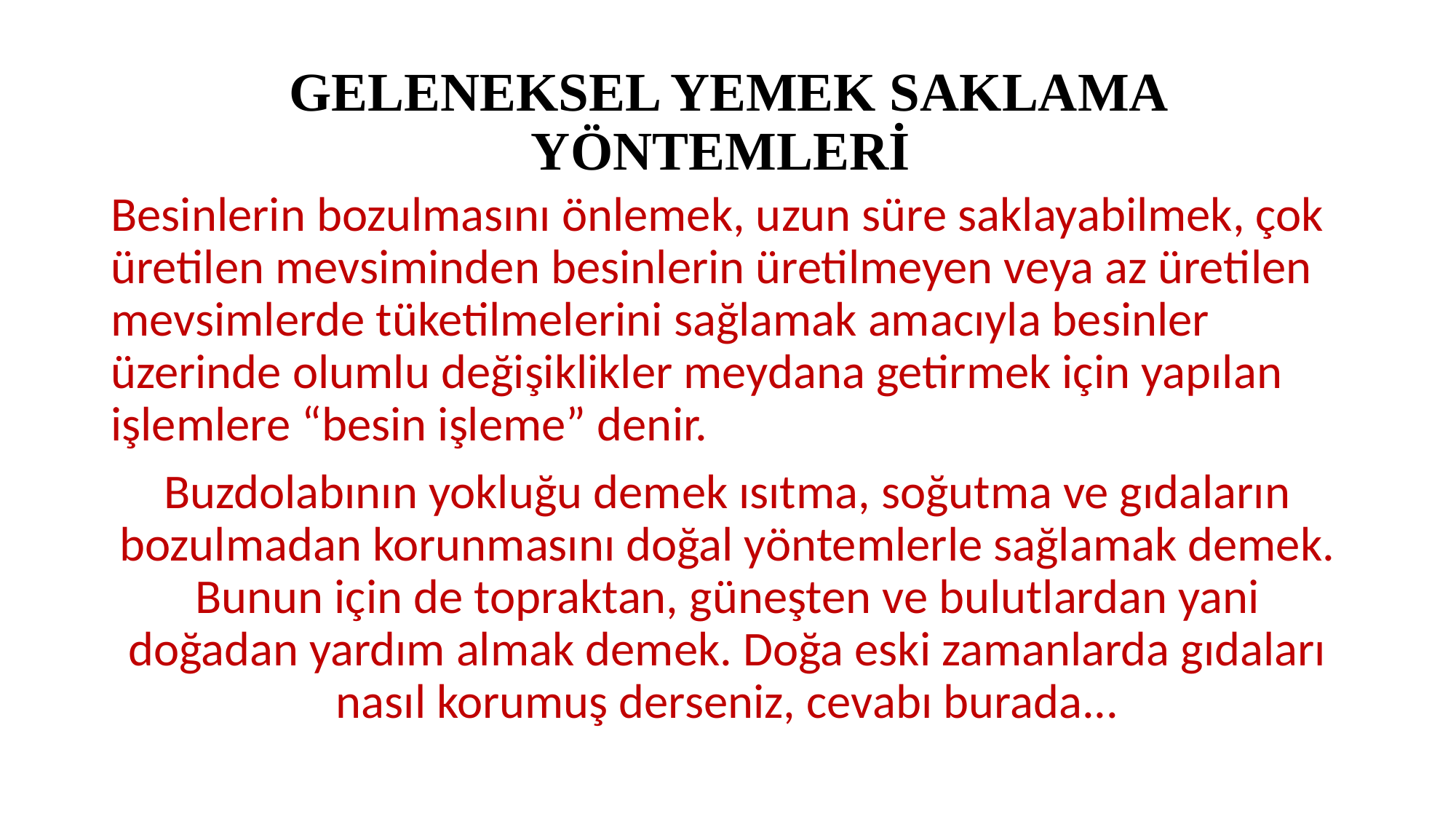

# GELENEKSEL YEMEK SAKLAMA YÖNTEMLERİ
Besinlerin bozulmasını önlemek, uzun süre saklayabilmek, çok üretilen mevsiminden besinlerin üretilmeyen veya az üretilen mevsimlerde tüketilmelerini sağlamak amacıyla besinler üzerinde olumlu değişiklikler meydana getirmek için yapılan işlemlere “besin işleme” denir.
Buzdolabının yokluğu demek ısıtma, soğutma ve gıdaların bozulmadan korunmasını doğal yöntemlerle sağlamak demek. Bunun için de topraktan, güneşten ve bulutlardan yani doğadan yardım almak demek. Doğa eski zamanlarda gıdaları nasıl korumuş derseniz, cevabı burada...